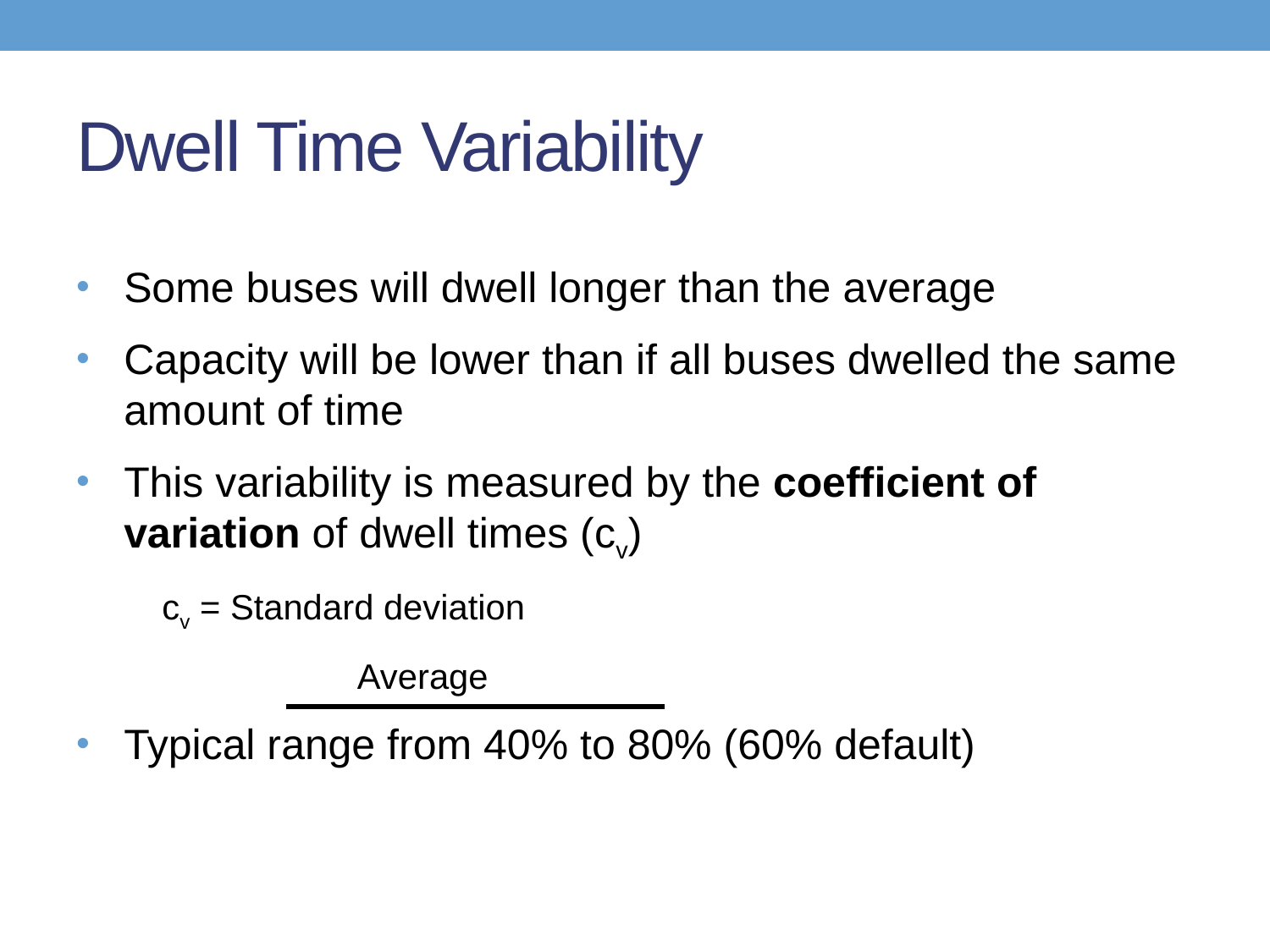

# Dwell Time Variability
Some buses will dwell longer than the average
Capacity will be lower than if all buses dwelled the same amount of time
This variability is measured by the coefficient of variation of dwell times (cv)
	cv = Standard deviation
		       Average
Typical range from 40% to 80% (60% default)